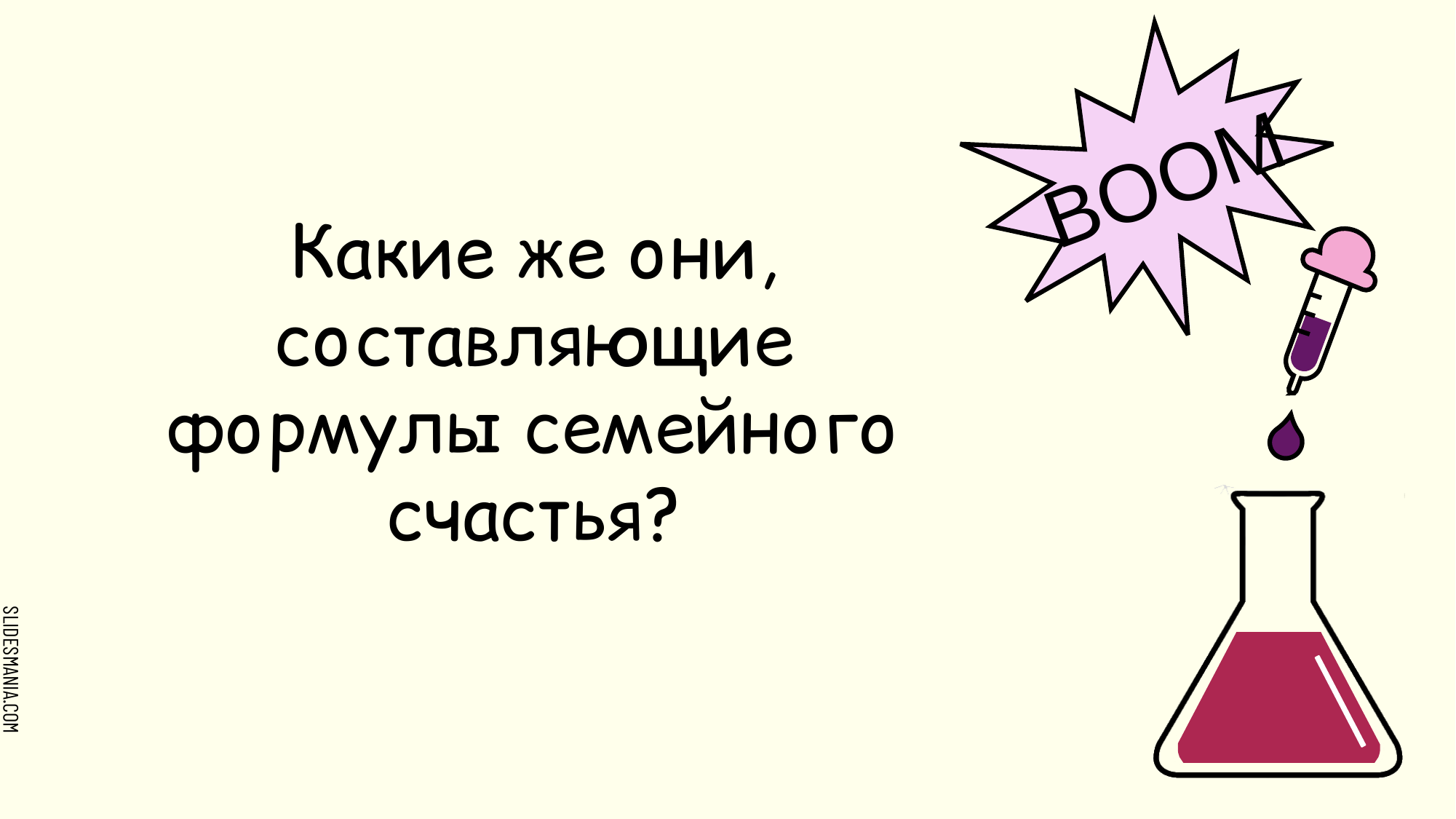

BOOM
Какие же они, составляющие формулы семейного счастья?